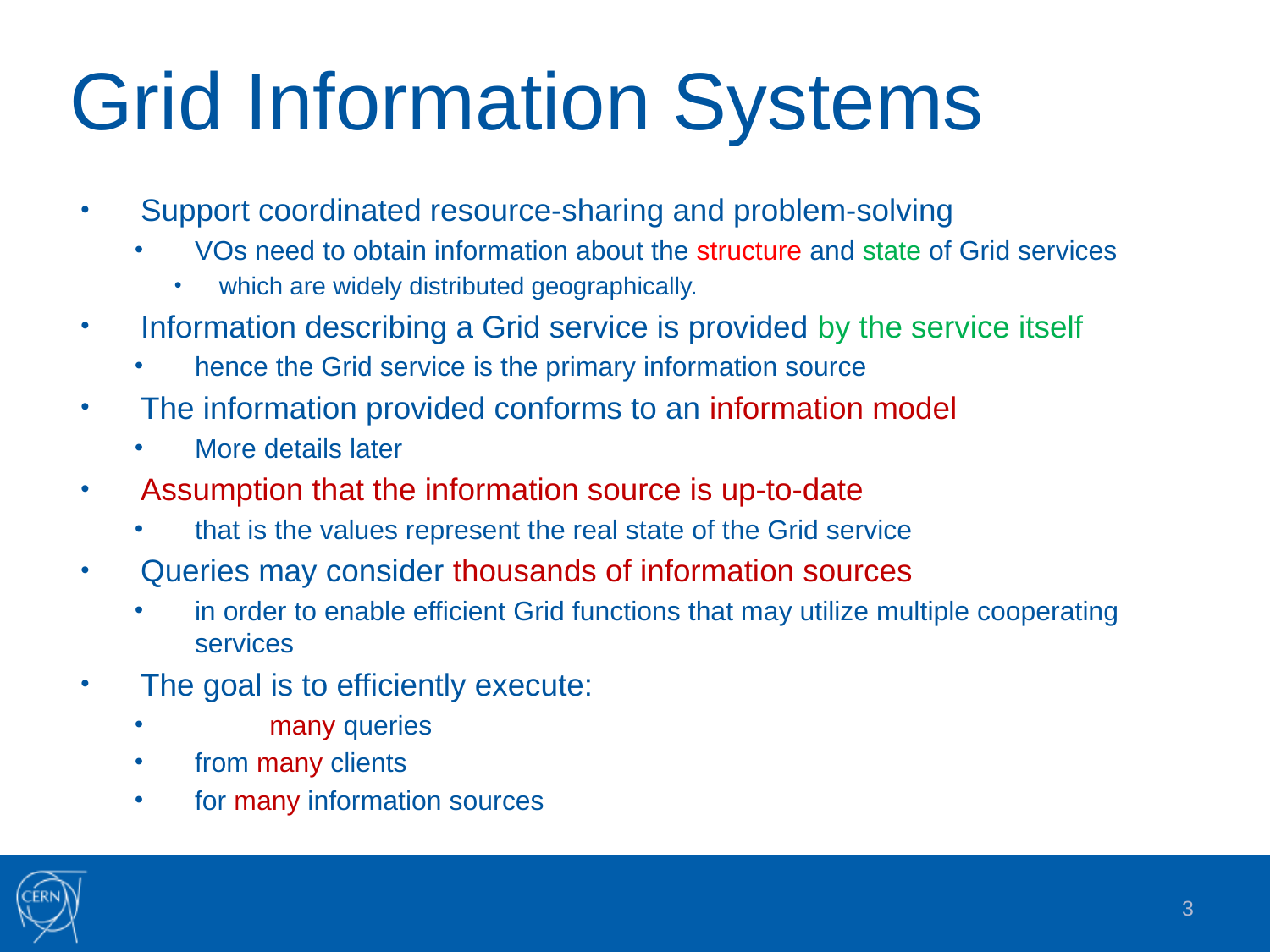

# Grid Information Systems
Support coordinated resource-sharing and problem-solving
VOs need to obtain information about the structure and state of Grid services
which are widely distributed geographically.
Information describing a Grid service is provided by the service itself
hence the Grid service is the primary information source
The information provided conforms to an information model
More details later
Assumption that the information source is up-to-date
that is the values represent the real state of the Grid service
Queries may consider thousands of information sources
in order to enable efficient Grid functions that may utilize multiple cooperating services
The goal is to efficiently execute:
	many queries
from many clients
for many information sources
3